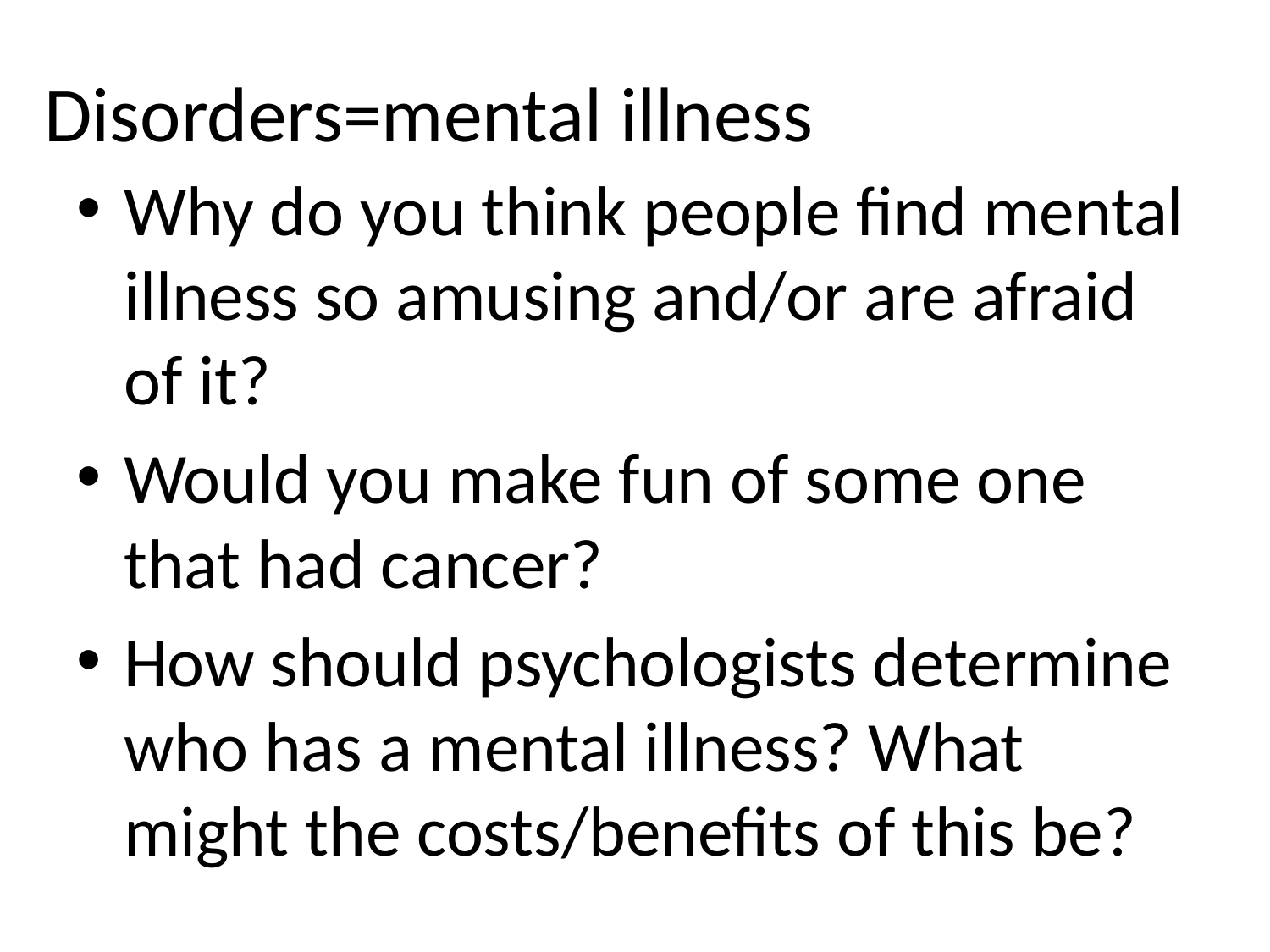

# Disorders=mental illness
Why do you think people find mental illness so amusing and/or are afraid of it?
Would you make fun of some one that had cancer?
How should psychologists determine who has a mental illness? What might the costs/benefits of this be?